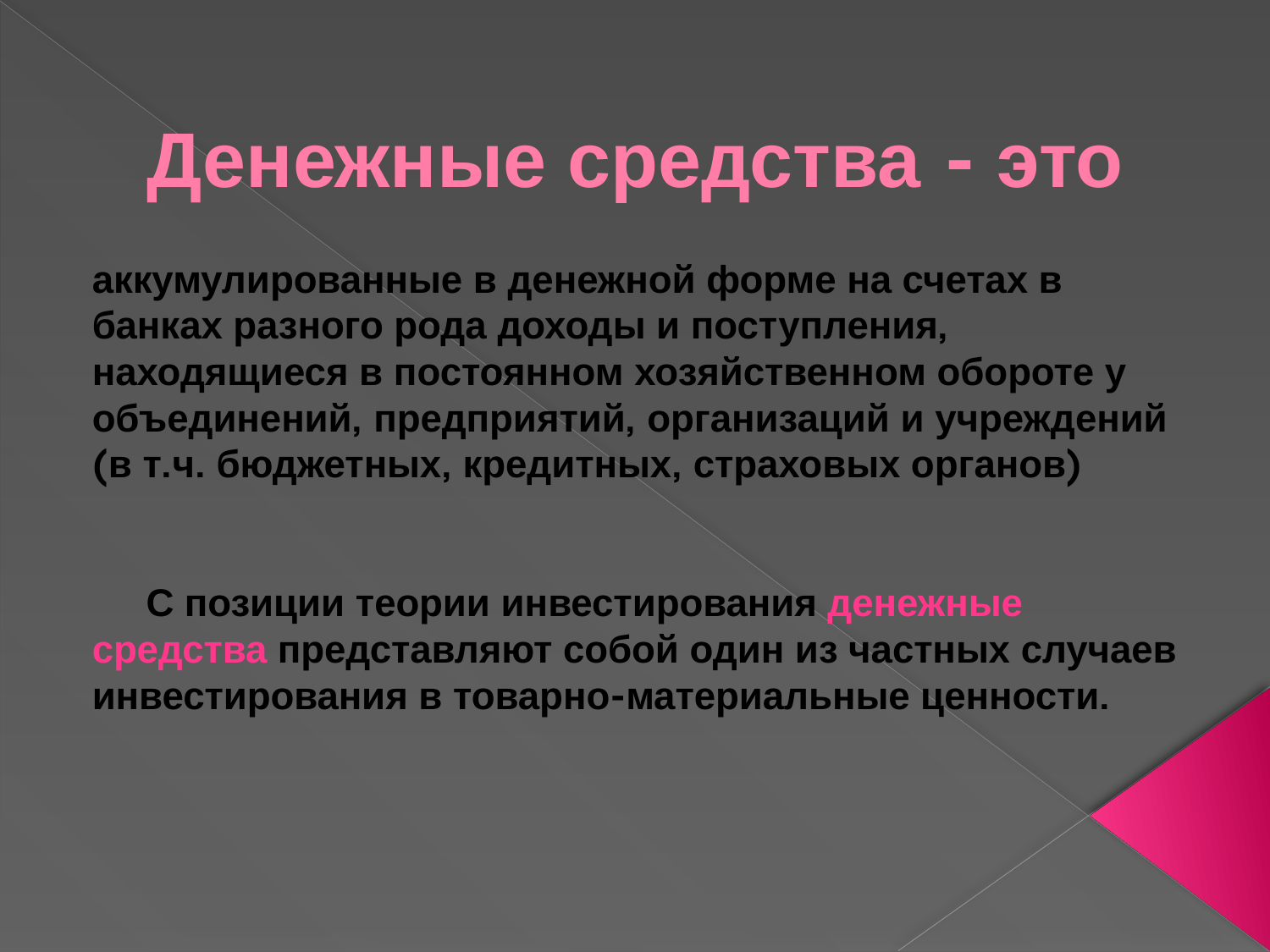

# Денежные средства - это
аккумулированные в денежной форме на счетах в банках разного рода доходы и поступления, находящиеся в постоянном хозяйственном обороте у объединений, предприятий, организаций и учреждений (в т.ч. бюджетных, кредитных, страховых органов)

     С позиции теории инвестирования денежные средства представляют собой один из частных случаев инвестирования в товарно-материальные ценности.